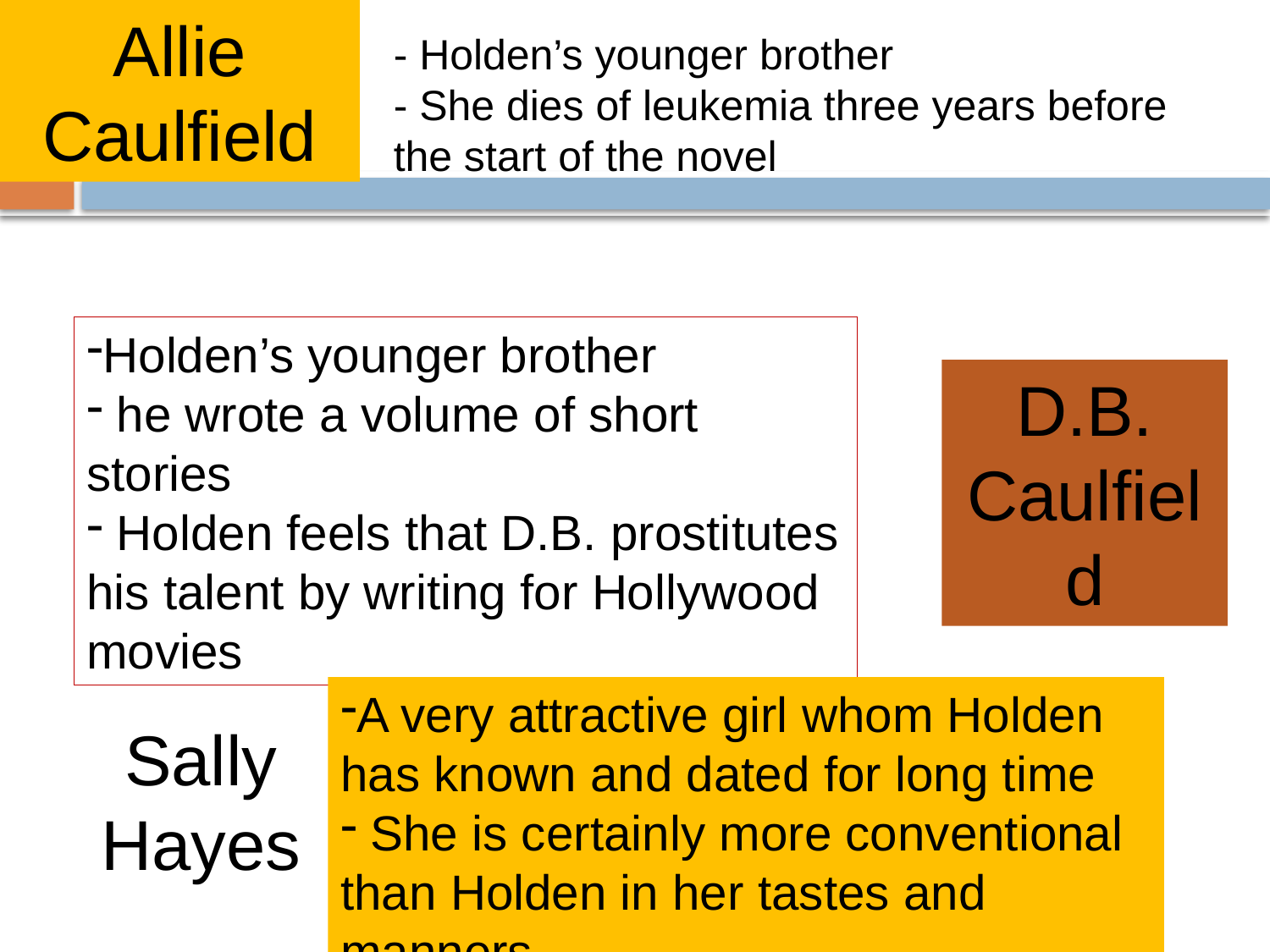

Allie Caulfield
- Holden’s younger brother
- She dies of leukemia three years before the start of the novel

Holden’s younger brother
 he wrote a volume of short stories
 Holden feels that D.B. prostitutes his talent by writing for Hollywood movies
D.B. Caulfield
A very attractive girl whom Holden  has known and dated for long time
 She is certainly more conventional than Holden in her tastes and manners
Sally Hayes